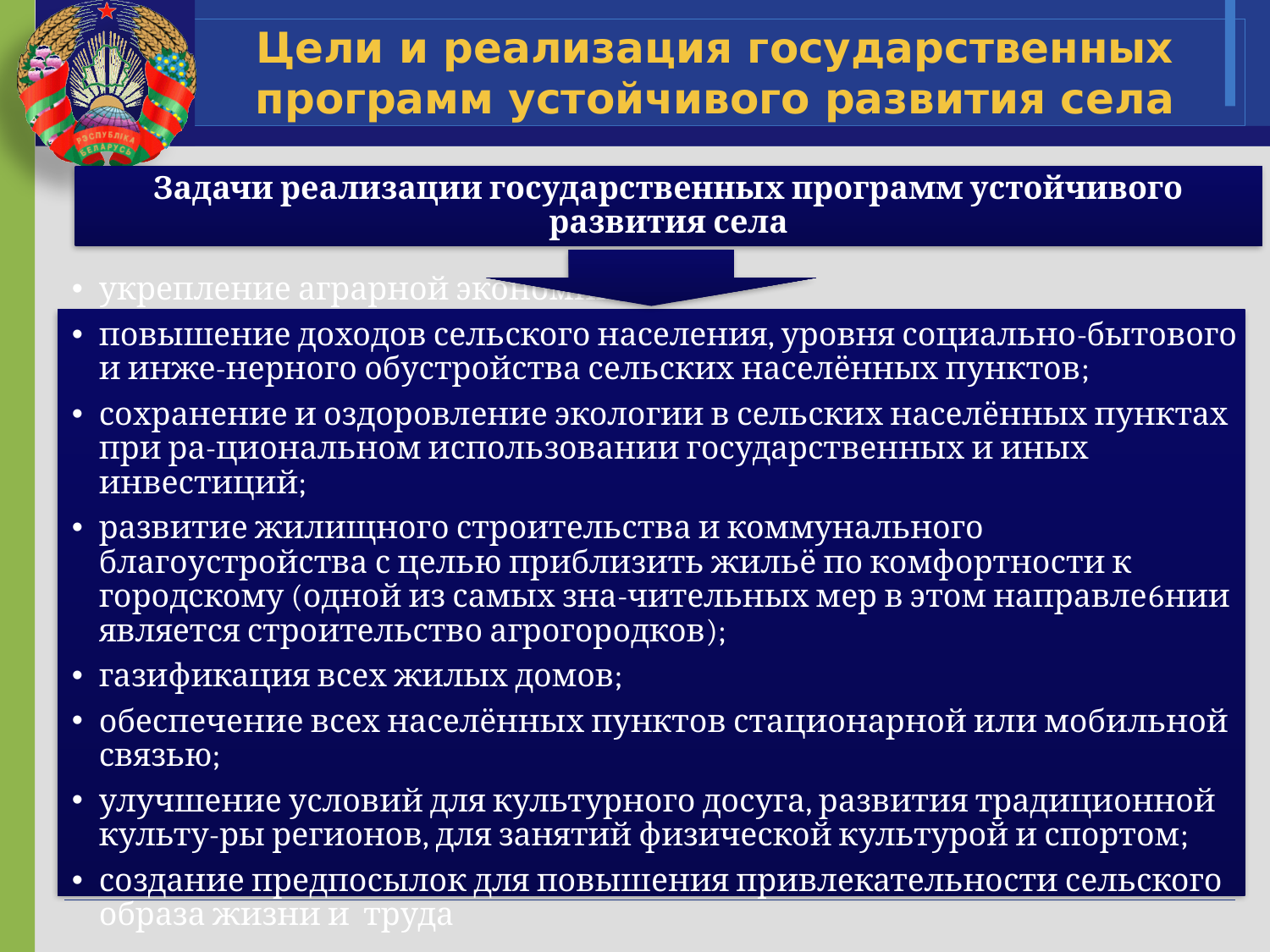

# Цели и реализация государственных программ устойчивого развития села

Задачи реализации государственных программ устойчивого развития села

укрепление аграрной экономики;
повышение доходов сельского населения, уровня социально-бытового и инже-нерного обустройства сельских населённых пунктов;
сохранение и оздоровление экологии в сельских населённых пунктах при ра-циональном использовании государственных и иных инвестиций;
развитие жилищного строительства и коммунального благоустройства с целью приблизить жильё по комфортности к городскому (одной из самых зна-чительных мер в этом направле6нии является строительство агрогородков);
газификация всех жилых домов;
обеспечение всех населённых пунктов стационарной или мобильной связью;
улучшение условий для культурного досуга, развития традиционной культу-ры регионов, для занятий физической культурой и спортом;
создание предпосылок для повышения привлекательности сельского образа жизни и  труда